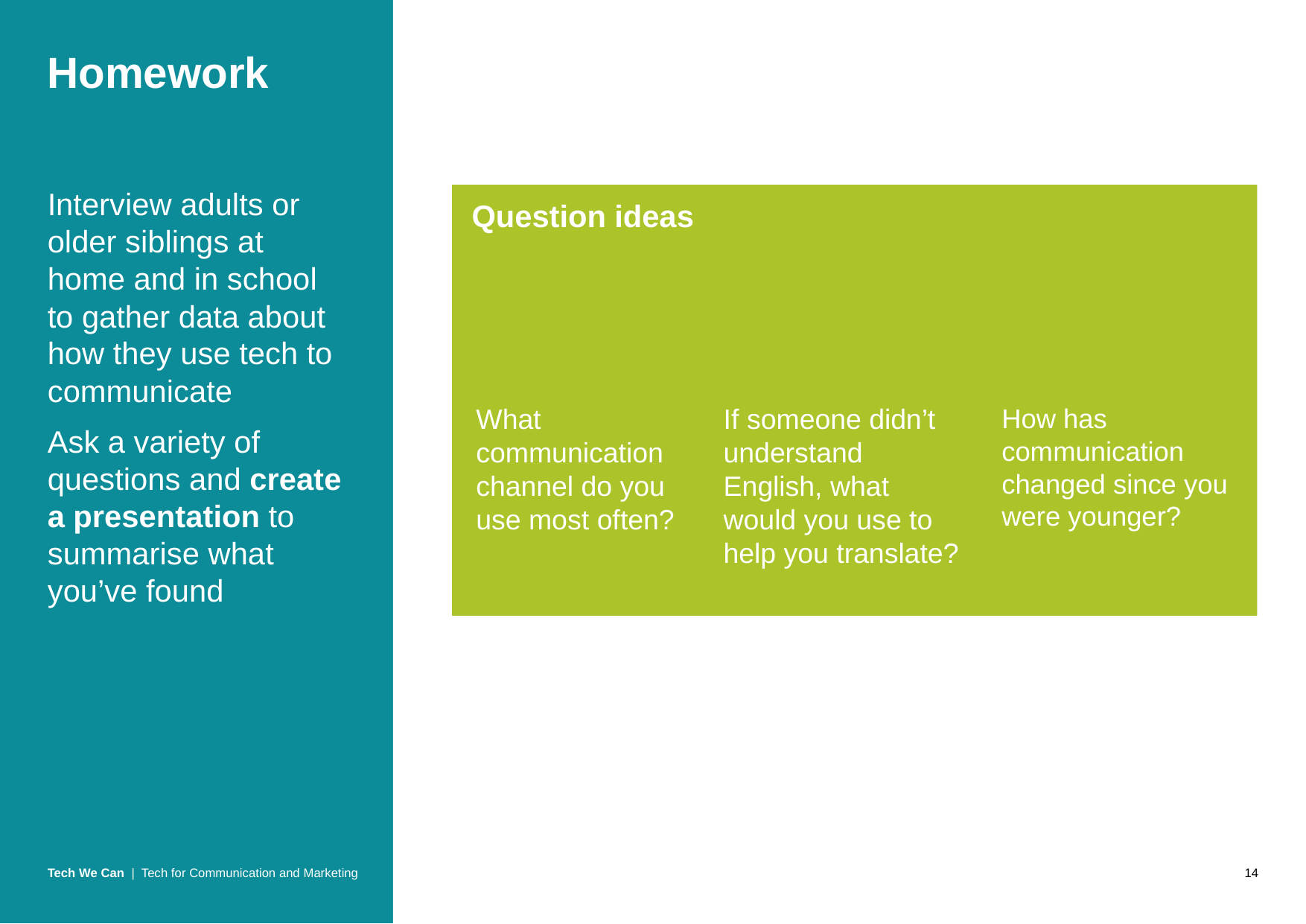

# Homework
Interview adults or older siblings at home and in school to gather data about how they use tech to communicate
Ask a variety of questions and create a presentation to summarise what you’ve found
Question ideas
1
2
3
What communication channel do you use most often?
If someone didn’t understand English, what would you use to help you translate?
How has communication changed since you were younger?
14